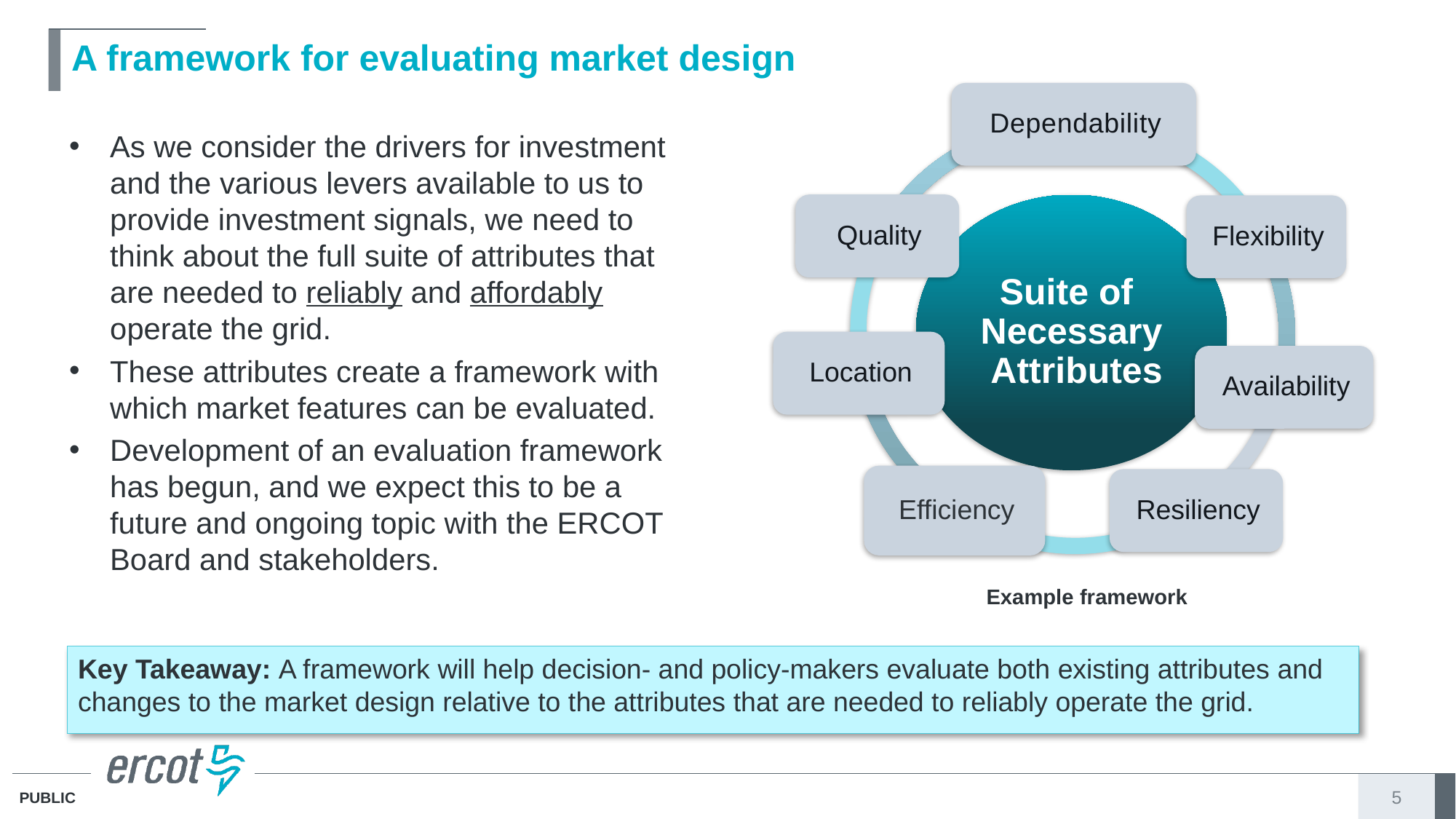

# A framework for evaluating market design
Suite of
Necessary
 Attributes
Dependability
Flexibility
Availability
Resiliency
Efficiency
Location
Quality
As we consider the drivers for investment and the various levers available to us to provide investment signals, we need to think about the full suite of attributes that are needed to reliably and affordably operate the grid.
These attributes create a framework with which market features can be evaluated.
Development of an evaluation framework has begun, and we expect this to be a future and ongoing topic with the ERCOT Board and stakeholders.
Example framework
Key Takeaway: A framework will help decision- and policy-makers evaluate both existing attributes and changes to the market design relative to the attributes that are needed to reliably operate the grid.

5